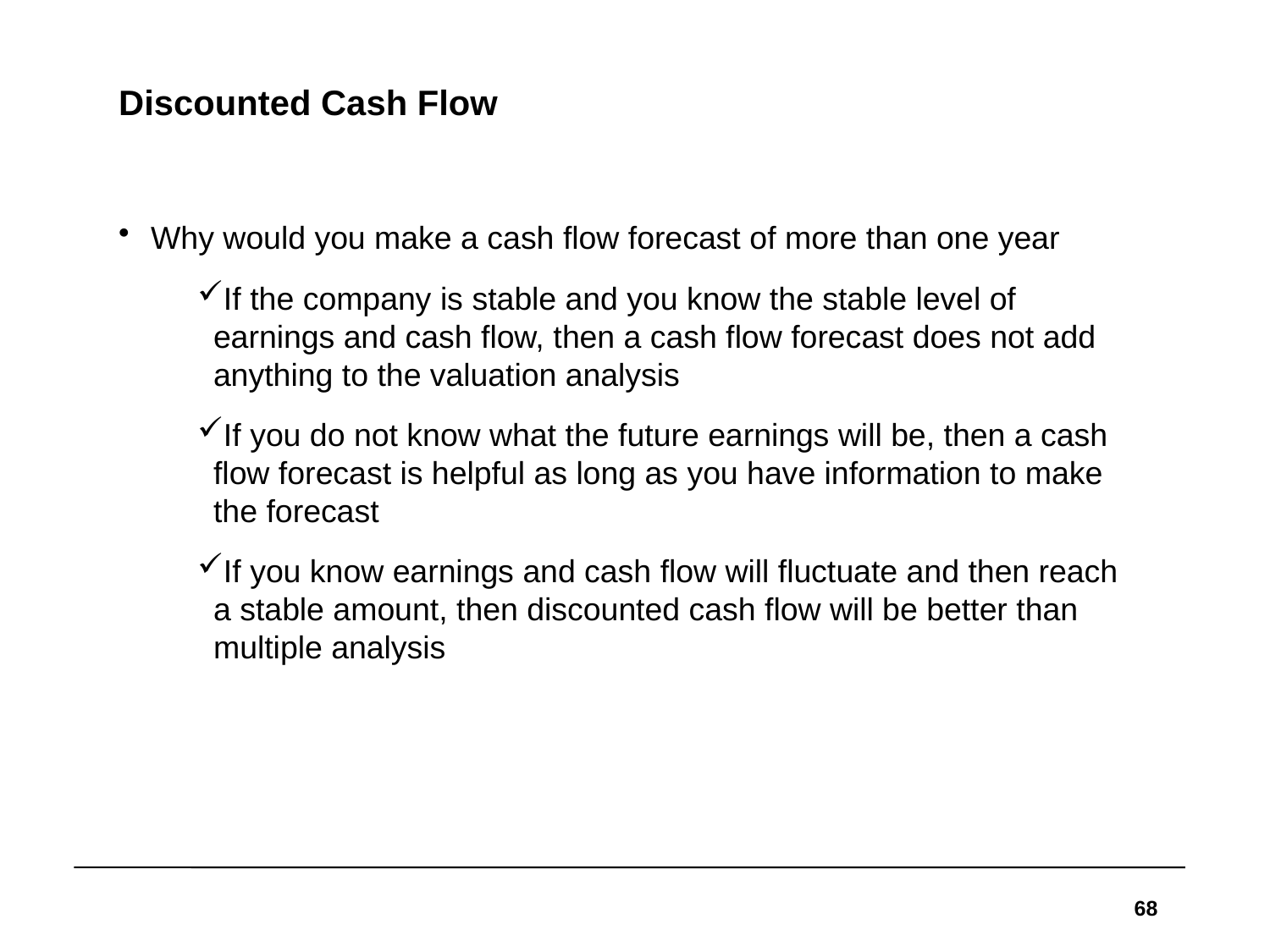

# Discounted Cash Flow
Why would you make a cash flow forecast of more than one year
If the company is stable and you know the stable level of earnings and cash flow, then a cash flow forecast does not add anything to the valuation analysis
If you do not know what the future earnings will be, then a cash flow forecast is helpful as long as you have information to make the forecast
If you know earnings and cash flow will fluctuate and then reach a stable amount, then discounted cash flow will be better than multiple analysis